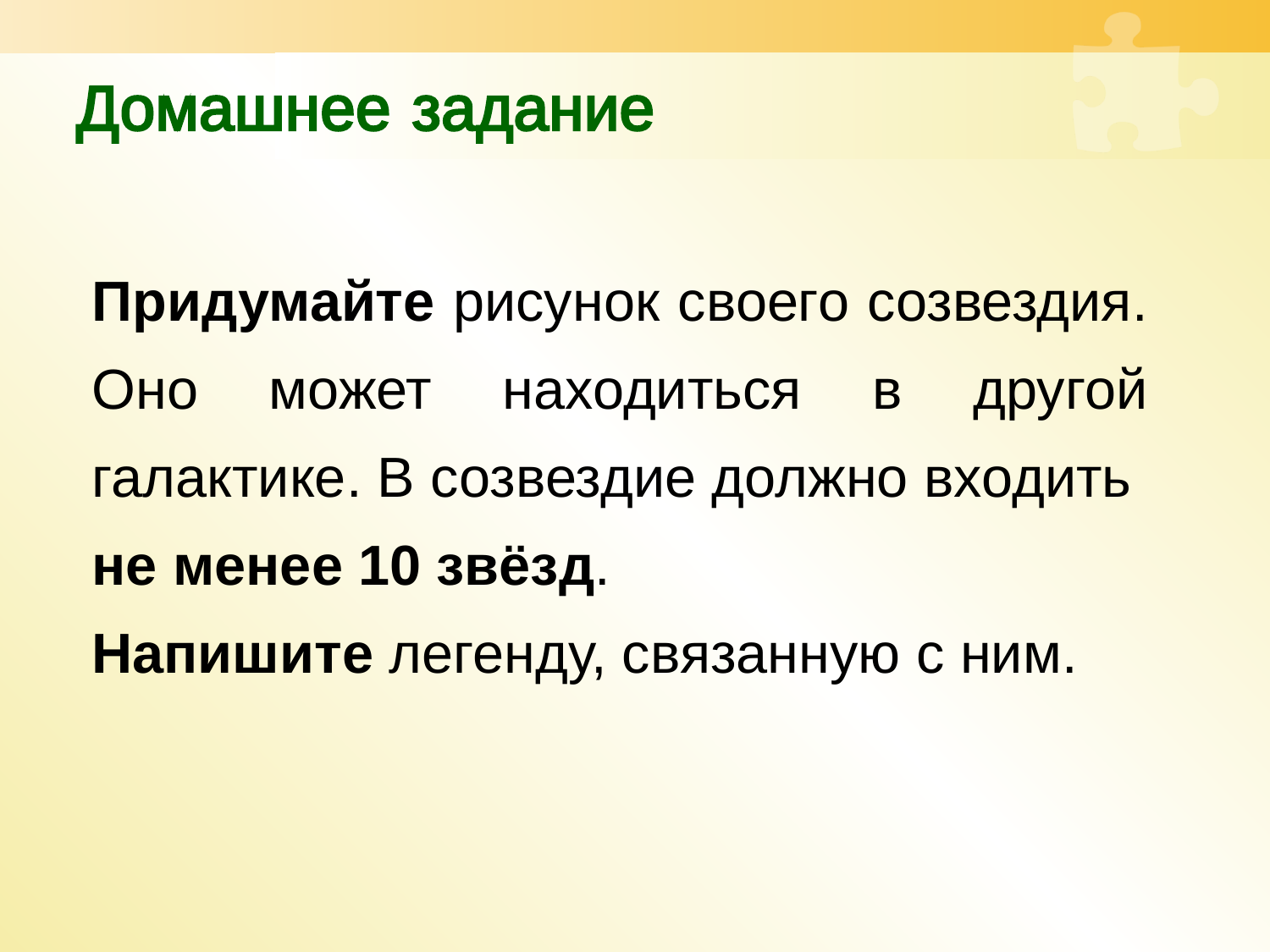

# Домашнее задание
Придумайте рисунок своего созвездия. Оно может находиться в другой галактике. В созвездие должно входить
не менее 10 звёзд.
Напишите легенду, связанную с ним.